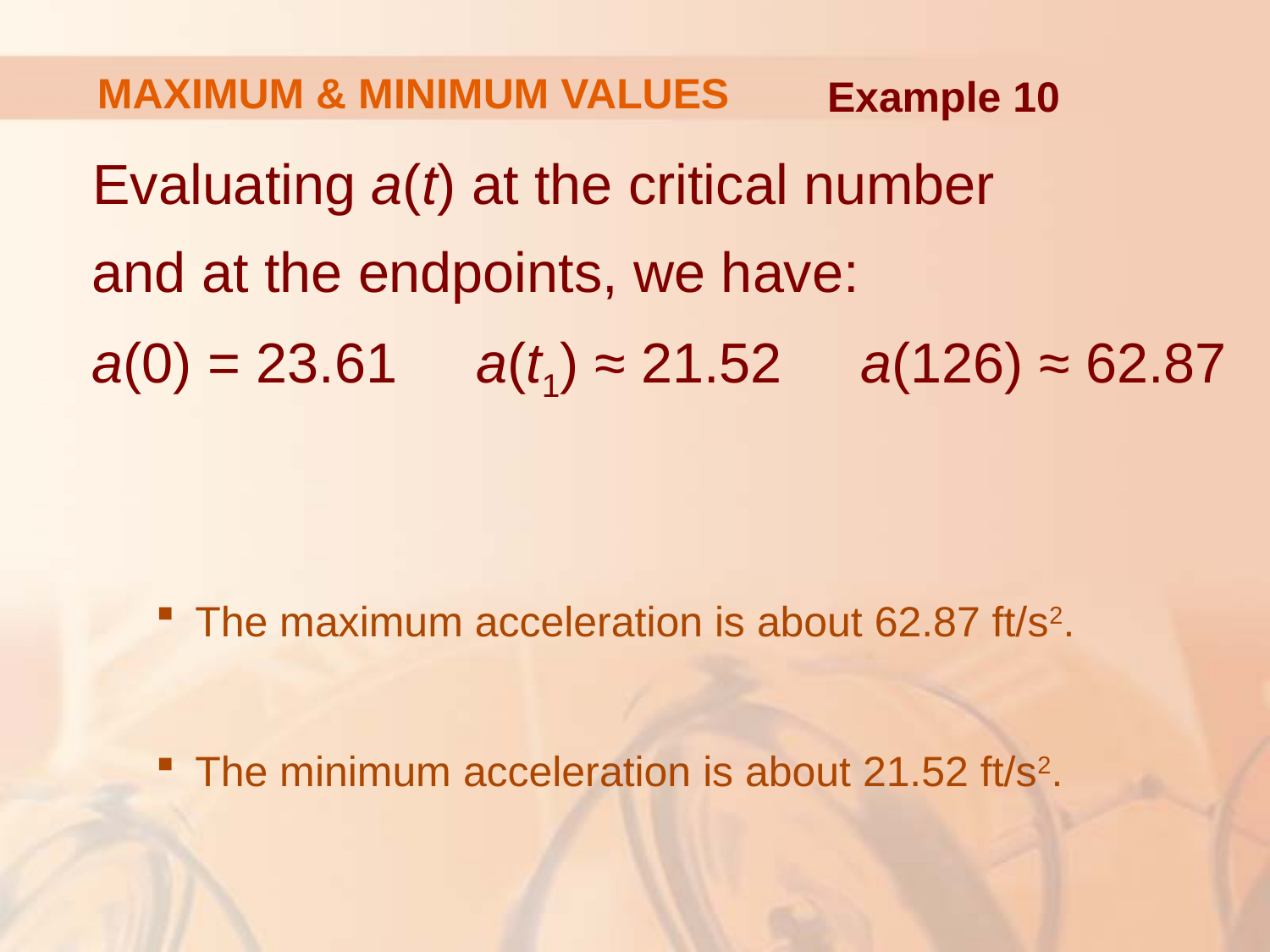

# MAXIMUM & MINIMUM VALUES
Example 10
Evaluating a(t) at the critical number
and at the endpoints, we have:
a(0) = 23.61     a(t1) ≈ 21.52     a(126) ≈ 62.87

The maximum acceleration is about 62.87 ft/s2.

The minimum acceleration is about 21.52 ft/s2.